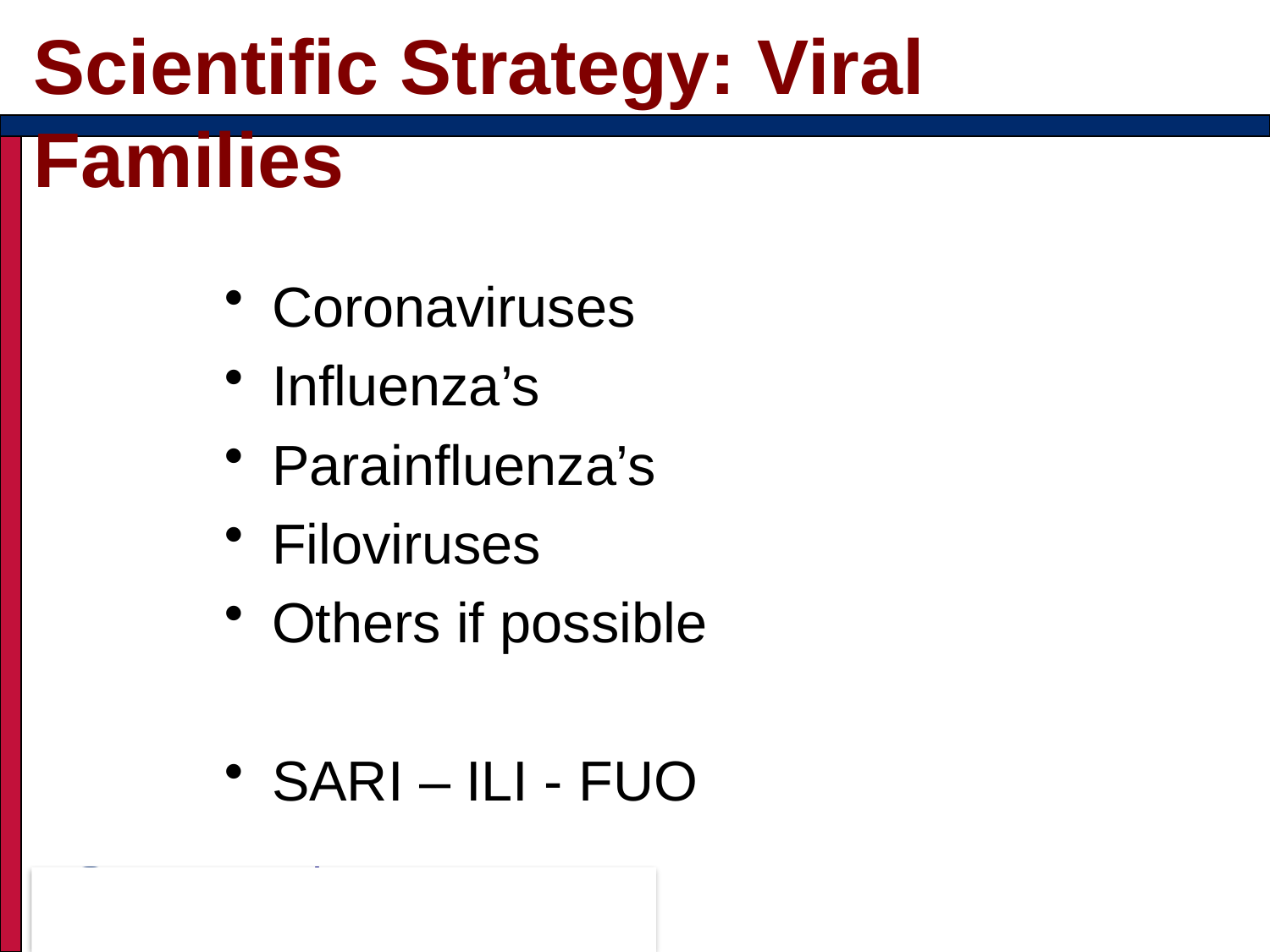

# Scientific Strategy: Viral Families
Coronaviruses
Influenza’s
Parainfluenza’s
Filoviruses
Others if possible

SARI – ILI - FUO